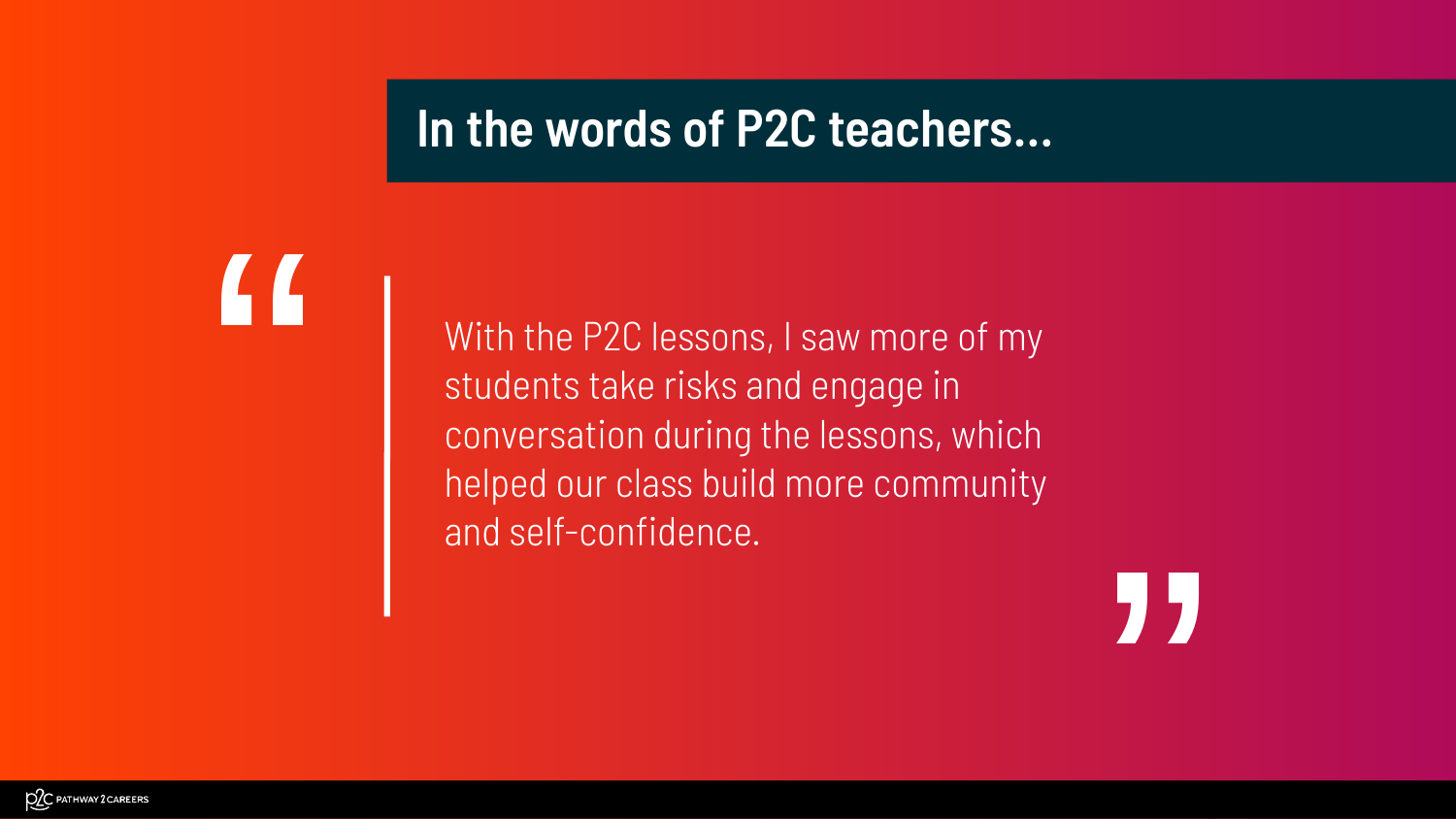

In the words of P2C teachers…
“
“
With the P2C lessons, I saw more of my students take risks and engage in conversation during the lessons, which helped our class build more community and self-confidence.